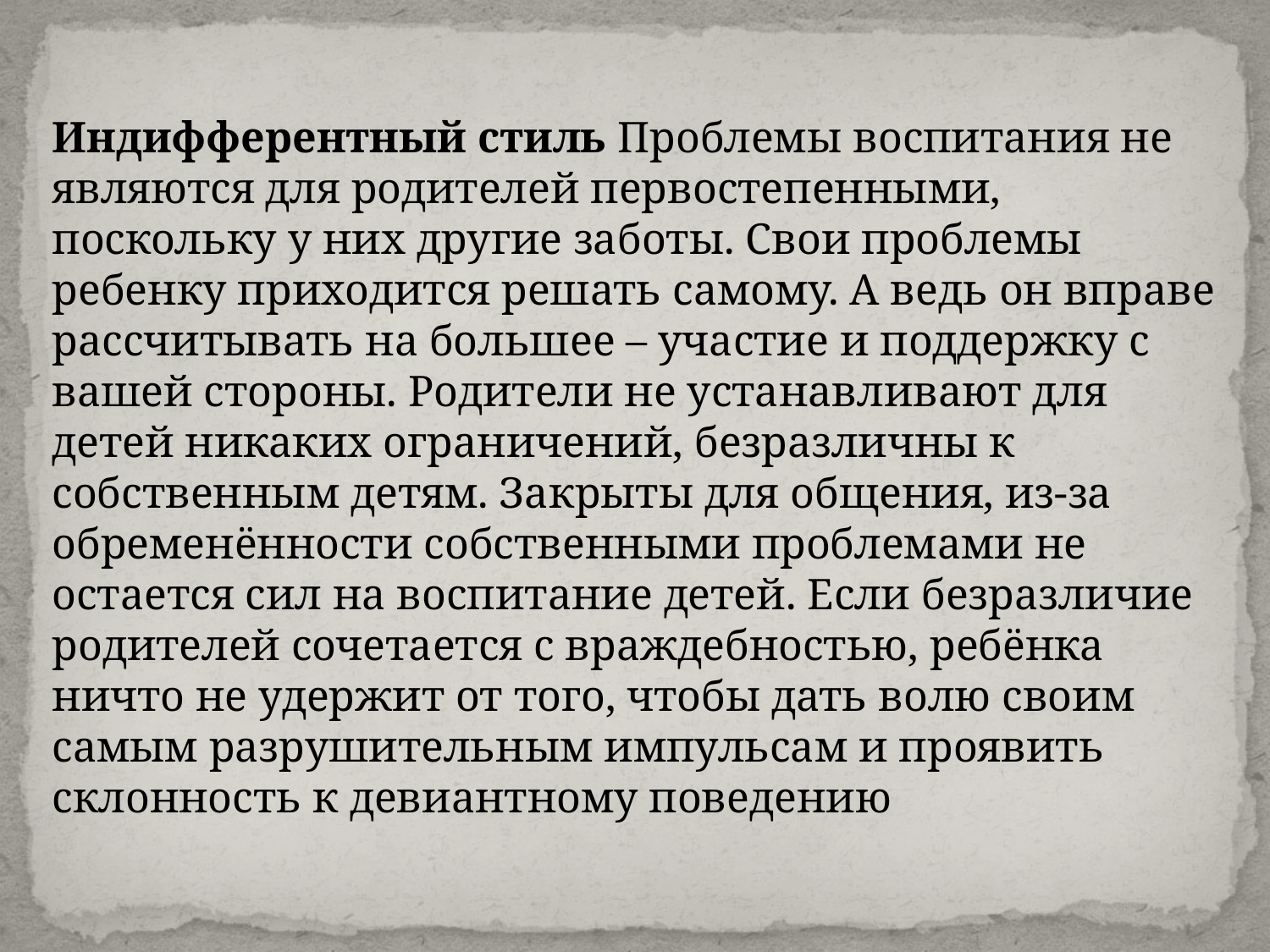

Индифферентный стиль Проблемы воспитания не являются для родителей первостепенными, поскольку у них другие заботы. Свои проблемы ребенку приходится решать самому. А ведь он вправе рассчитывать на большее – участие и поддержку с вашей стороны. Родители не устанавливают для детей никаких ограничений, безразличны к собственным детям. Закрыты для общения, из-за обременённости собственными проблемами не остается сил на воспитание детей. Если безразличие родителей сочетается с враждебностью, ребёнка ничто не удержит от того, чтобы дать волю своим самым разрушительным импульсам и проявить склонность к девиантному поведению